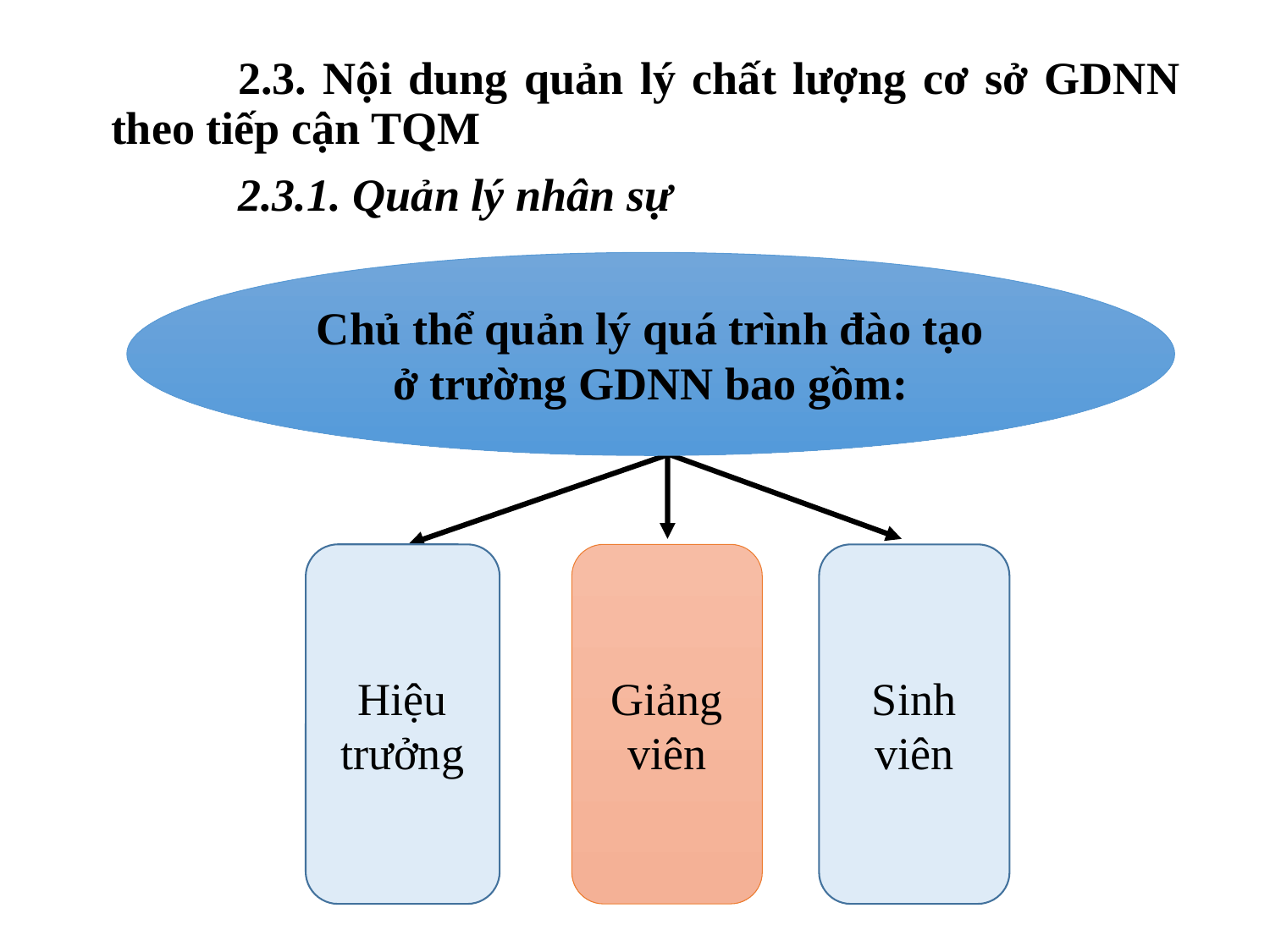

2.3. Nội dung quản lý chất lượng cơ sở GDNN theo tiếp cận TQM
	2.3.1. Quản lý nhân sự

 Chủ thể quản lý quá trình đào tạo
ở trường GDNN bao gồm:

Hiệu trưởng
Giảng viên
Sinh viên